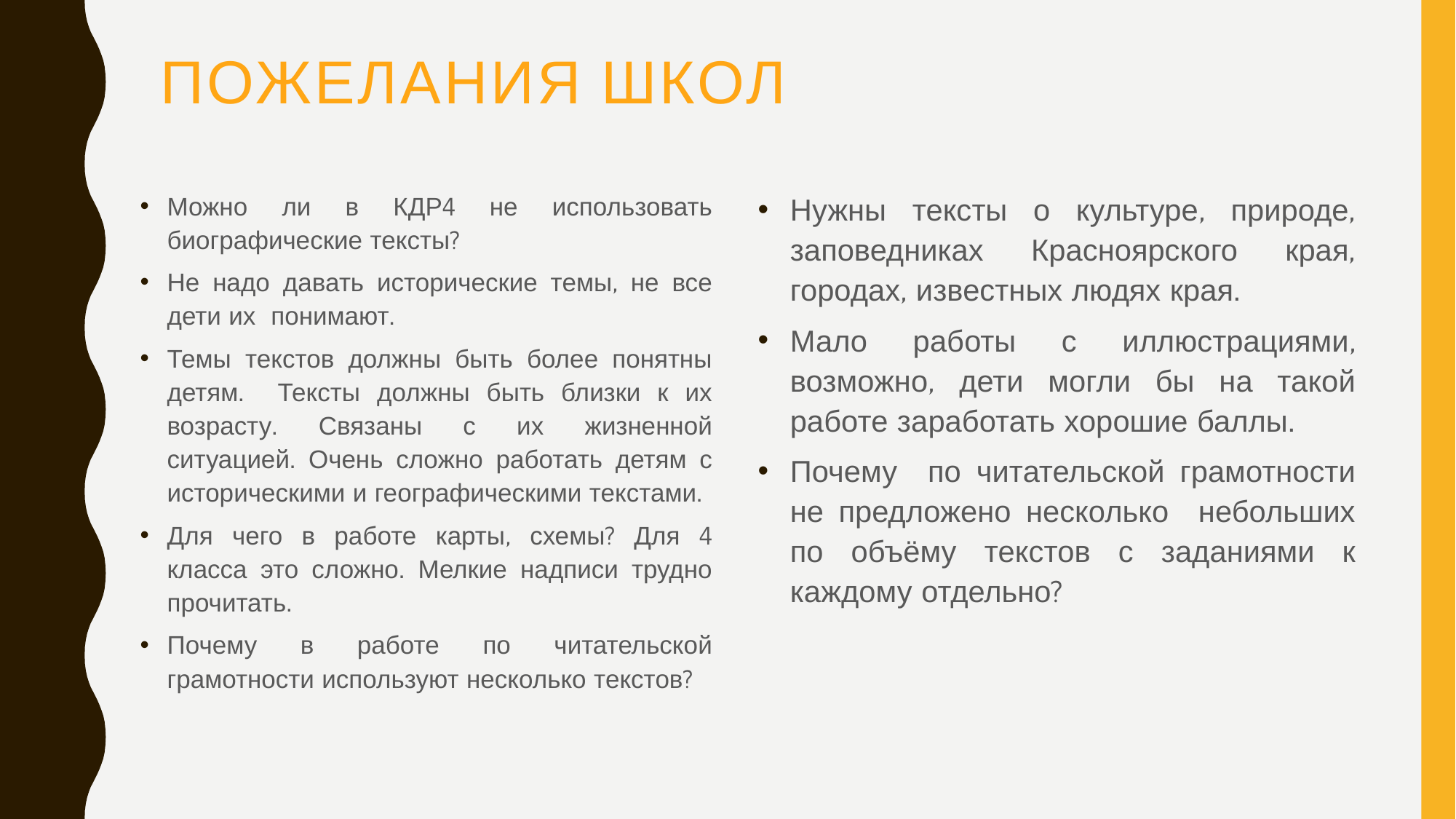

# Пожелания школ
Можно ли в КДР4 не использовать биографические тексты?
Не надо давать исторические темы, не все дети их  понимают.
Темы текстов должны быть более понятны детям.  Тексты должны быть близки к их возрасту. Связаны с их жизненной ситуацией. Очень сложно работать детям с историческими и географическими текстами.
Для чего в работе карты, схемы? Для 4 класса это сложно. Мелкие надписи трудно прочитать.
Почему в работе по читательской грамотности используют несколько текстов?

Нужны тексты о культуре, природе, заповедниках Красноярского края, городах, известных людях края.
Мало работы с иллюстрациями, возможно, дети могли бы на такой работе заработать хорошие баллы.
Почему  по читательской грамотности не предложено несколько  небольших по объёму текстов с заданиями к каждому отдельно?